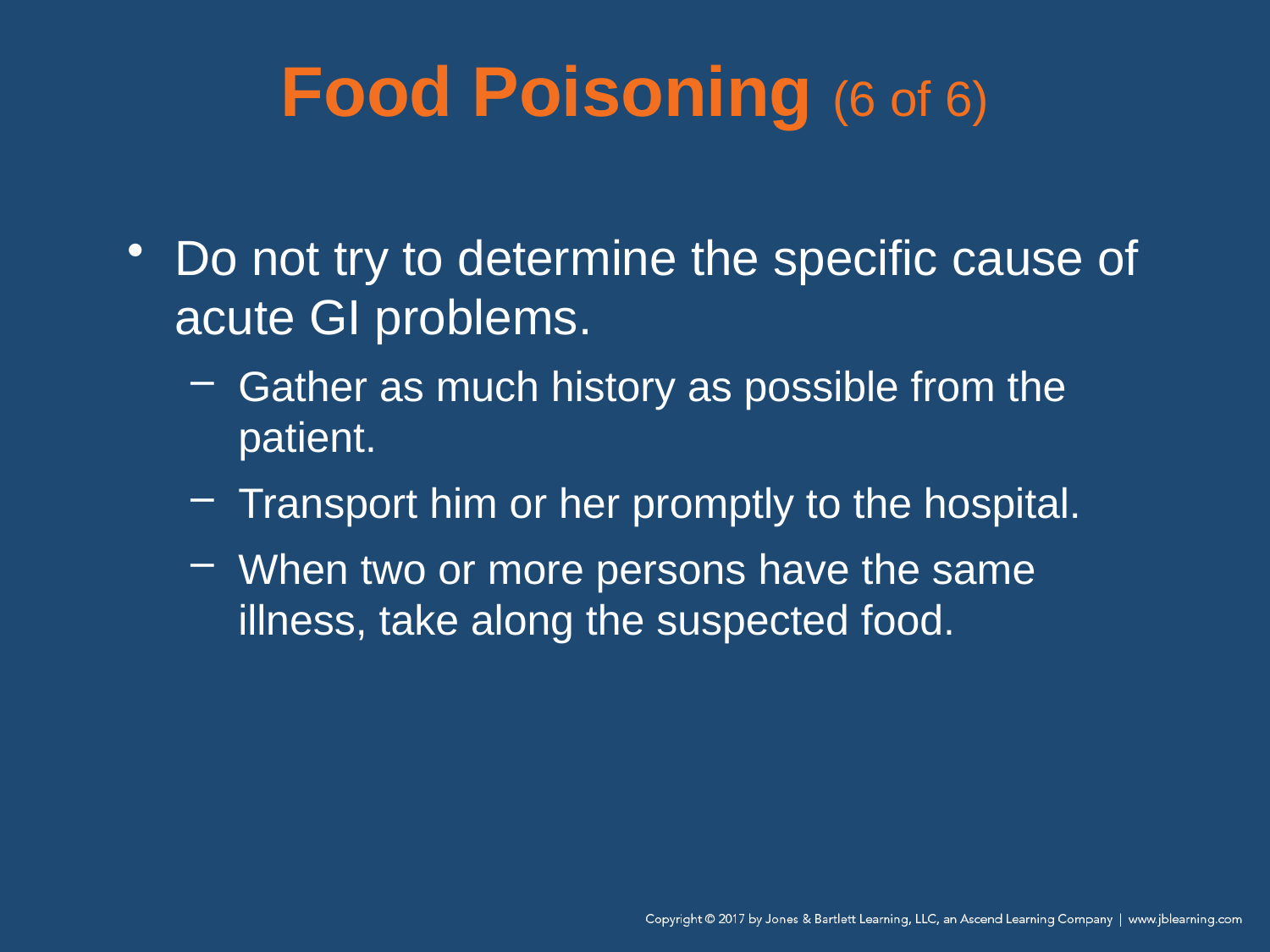

# Food Poisoning (6 of 6)
Do not try to determine the specific cause of acute GI problems.
Gather as much history as possible from the patient.
Transport him or her promptly to the hospital.
When two or more persons have the same illness, take along the suspected food.